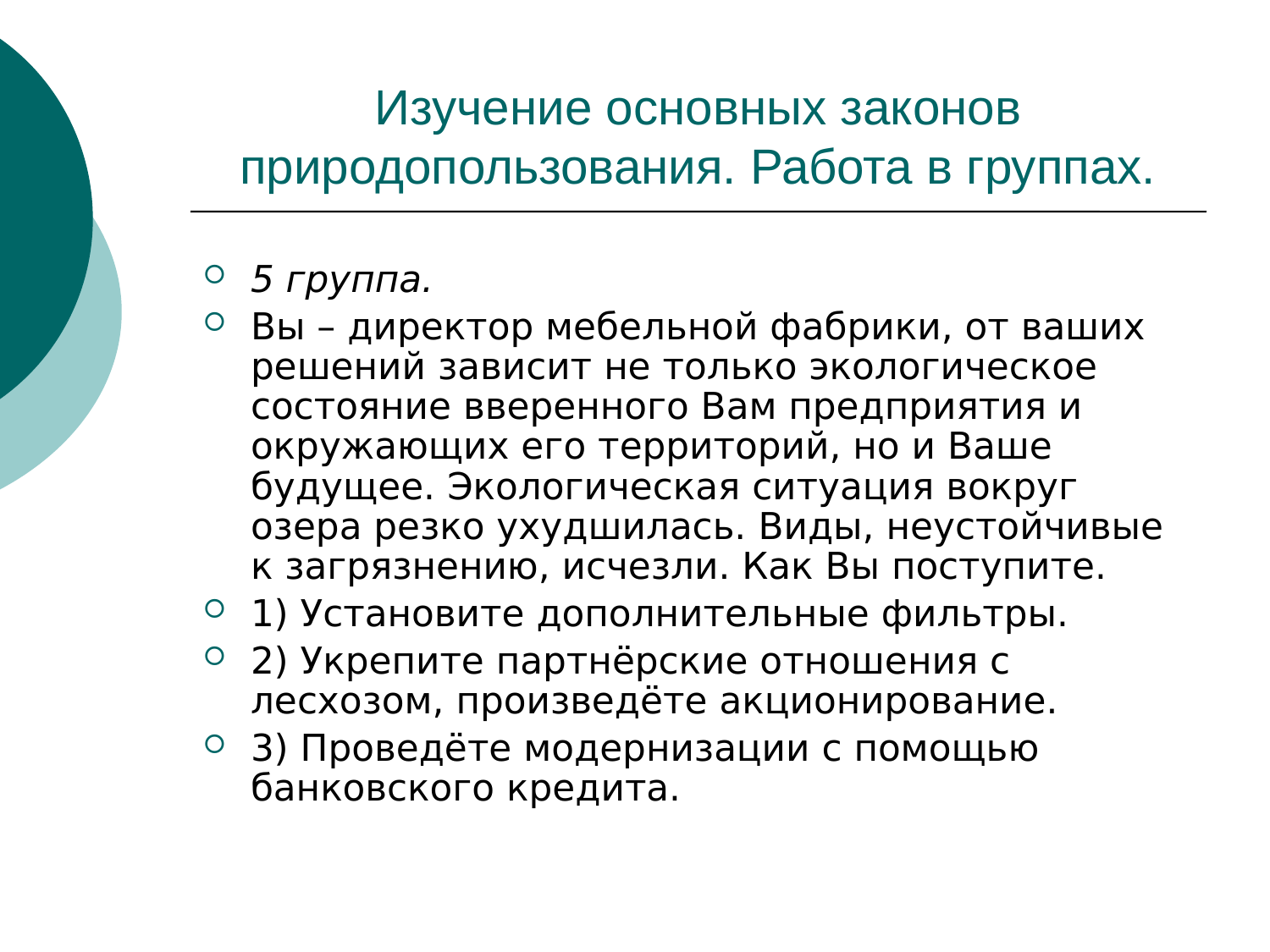

# Изучение основных законов природопользования. Работа в группах.
5 группа.
Вы – директор мебельной фабрики, от ваших решений зависит не только экологическое состояние вверенного Вам предприятия и окружающих его территорий, но и Ваше будущее. Экологическая ситуация вокруг озера резко ухудшилась. Виды, неустойчивые к загрязнению, исчезли. Как Вы поступите.
1) Установите дополнительные фильтры.
2) Укрепите партнёрские отношения с лесхозом, произведёте акционирование.
3) Проведёте модернизации с помощью банковского кредита.